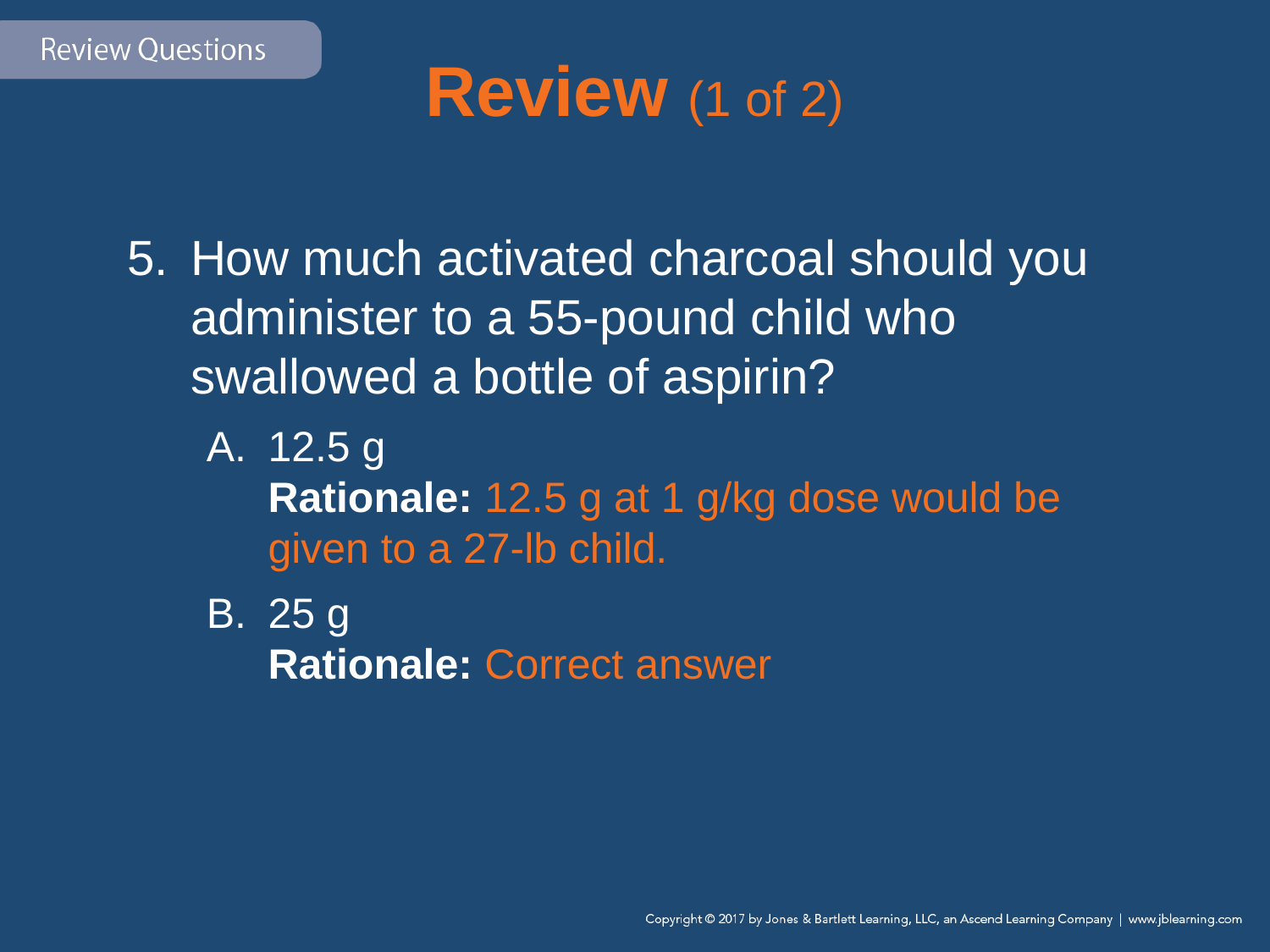

# Review (1 of 2)
How much activated charcoal should you administer to a 55-pound child who swallowed a bottle of aspirin?
12.5 g
Rationale: 12.5 g at 1 g/kg dose would be given to a 27-lb child.
25 g
Rationale: Correct answer